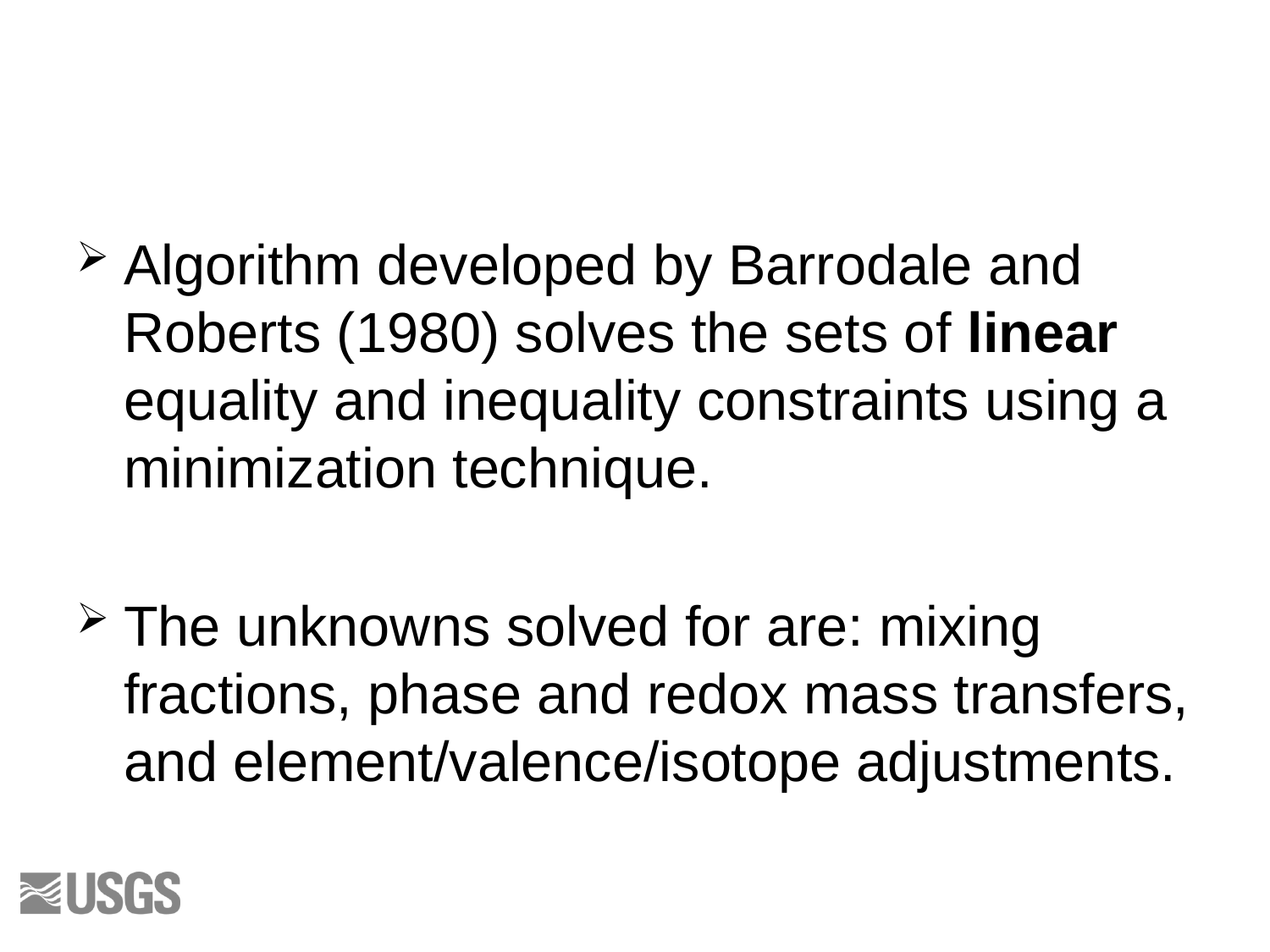

Algorithm developed by Barrodale and Roberts (1980) solves the sets of linear equality and inequality constraints using a minimization technique.

The unknowns solved for are: mixing fractions, phase and redox mass transfers, and element/valence/isotope adjustments.